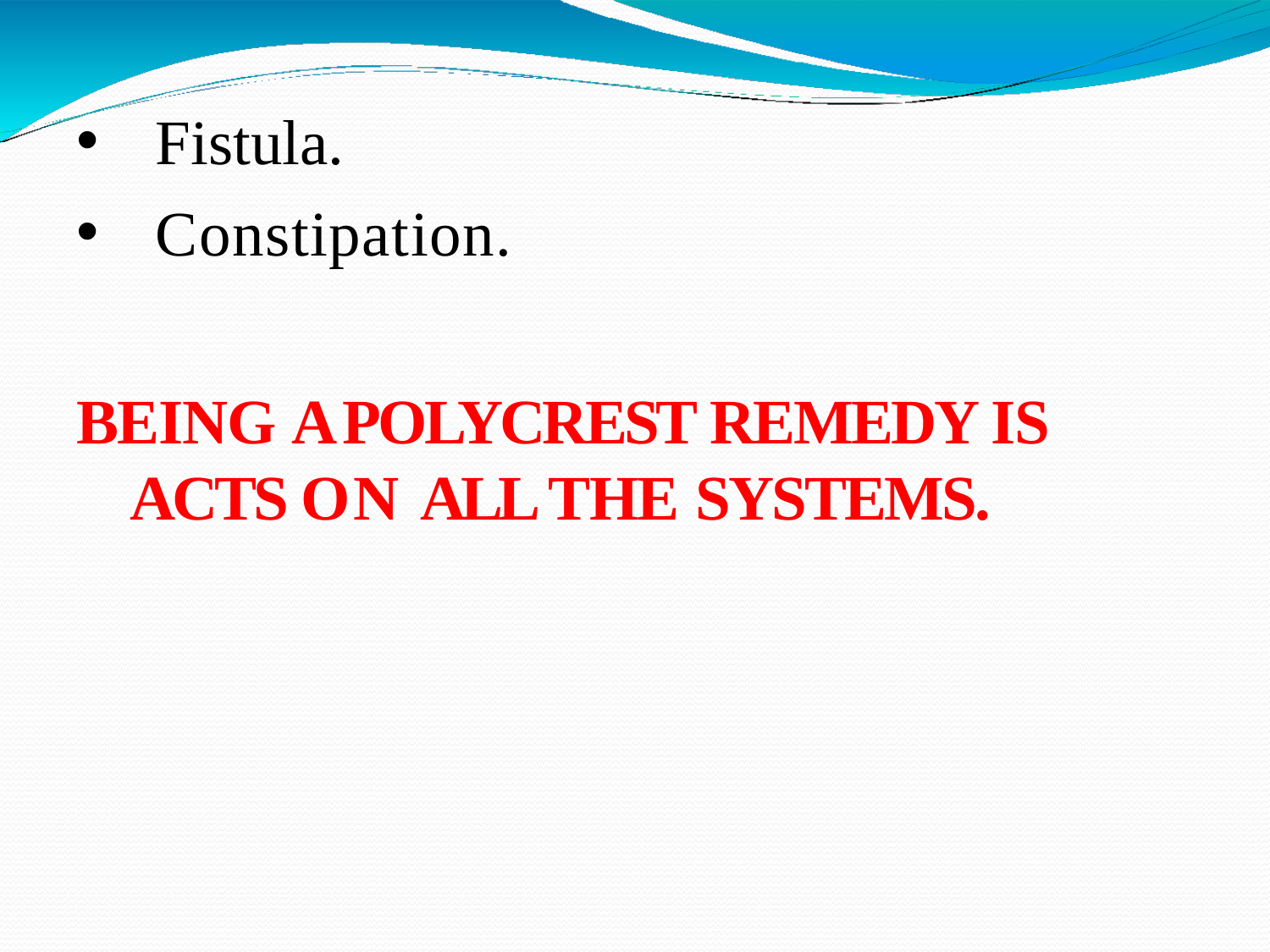

Fistula.
Constipation.

BEING A POLYCREST REMEDY IS  ACTS ON ALL THE SYSTEMS.